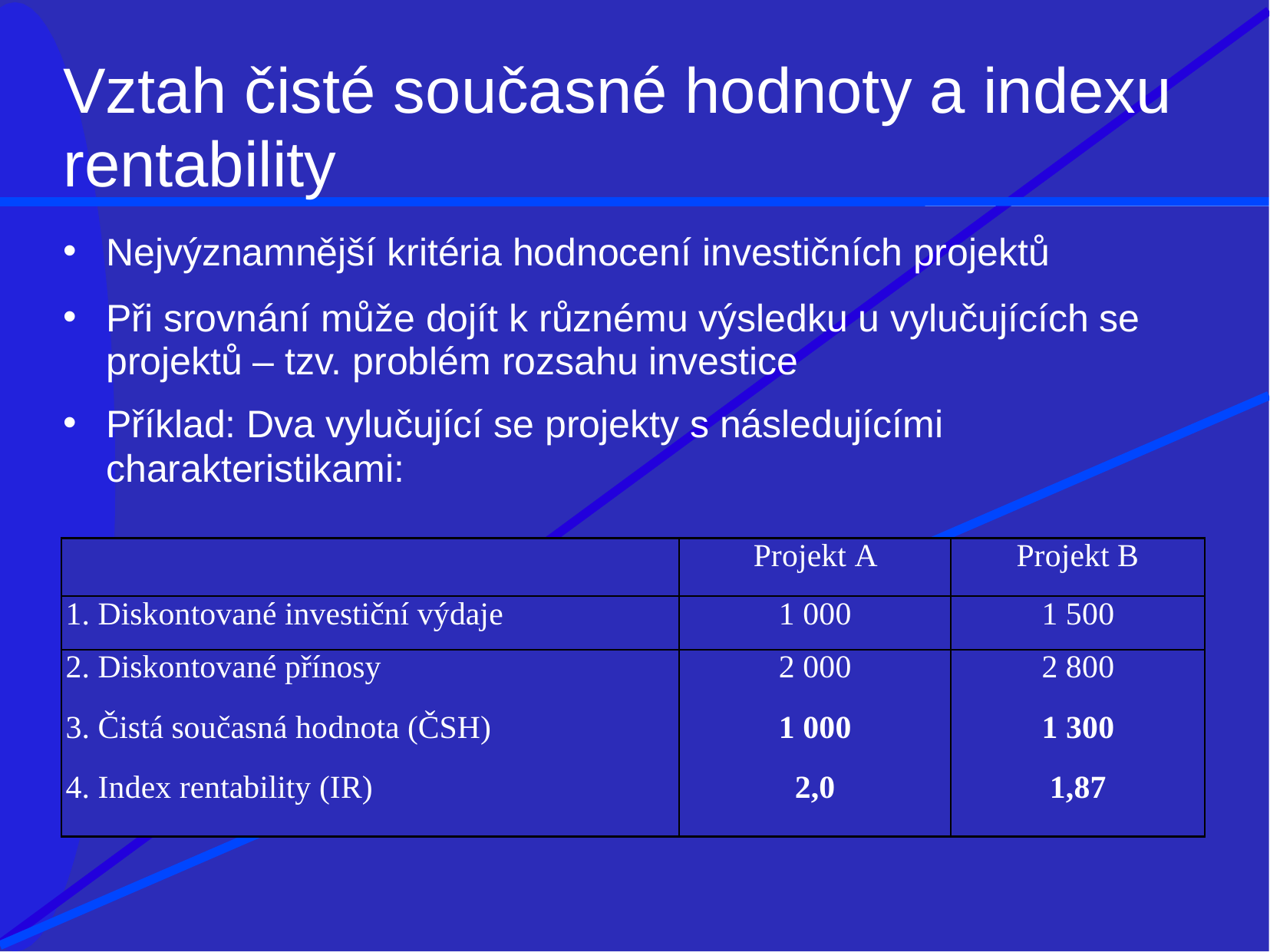

# Vztah čisté současné hodnoty a indexu
rentability
Nejvýznamnější kritéria hodnocení investičních projektů
Při srovnání může dojít k různému výsledku u vylučujících se projektů – tzv. problém rozsahu investice
Příklad: Dva vylučující se projekty s následujícími
charakteristikami:
|  | Projekt A | Projekt B |
| --- | --- | --- |
| 1. Diskontované investiční výdaje | 1 000 | 1 500 |
| 2. Diskontované přínosy | 2 000 | 2 800 |
| 3. Čistá současná hodnota (ČSH) | 1 000 | 1 300 |
| 4. Index rentability (IR) | 2,0 | 1,87 |